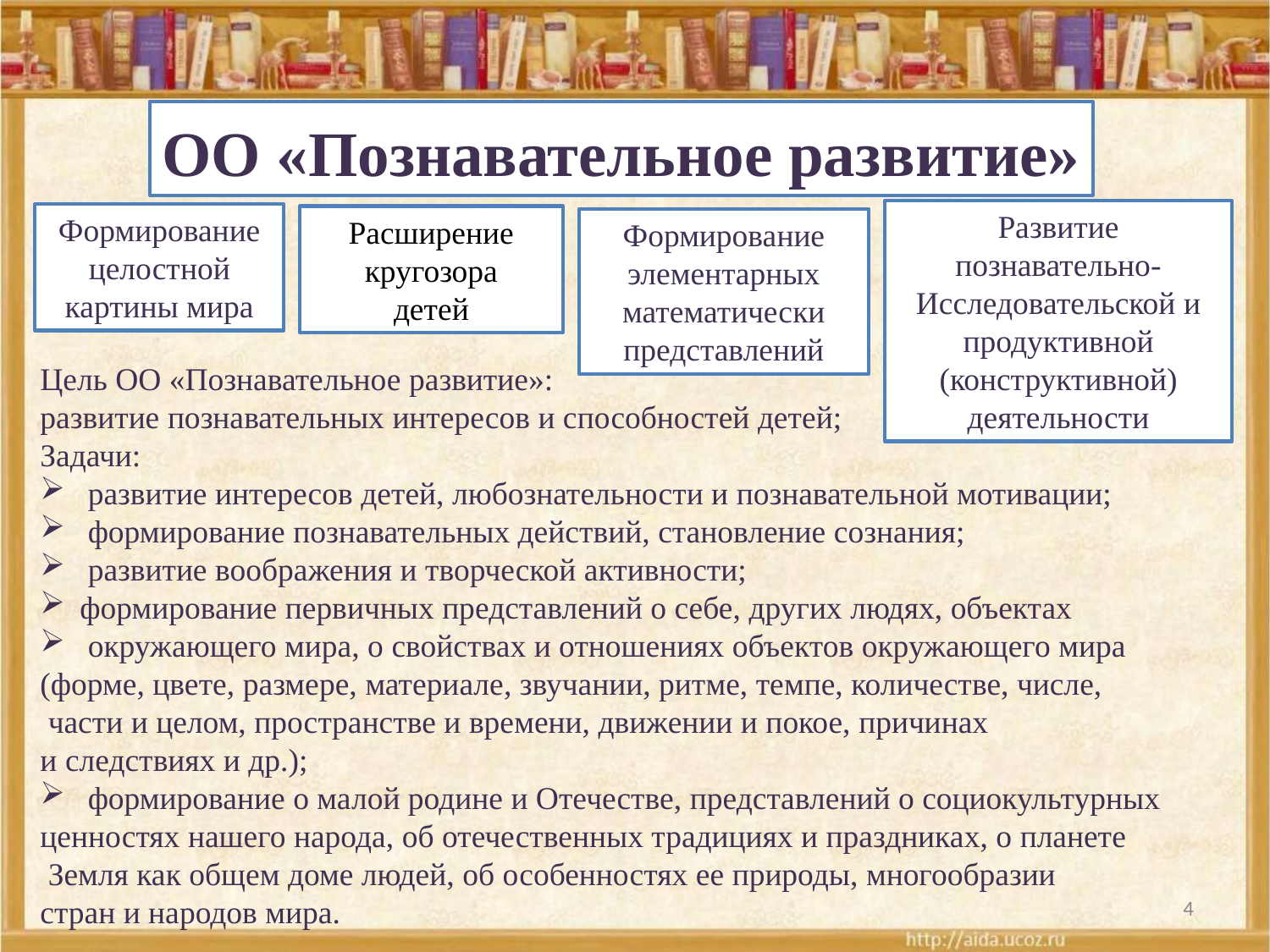

ОО «Познавательное развитие»
Развитие
познавательно-
Исследовательской и
продуктивной
(конструктивной)
деятельности
Формирование
целостной
картины мира
Расширение
кругозора
детей
Формирование
элементарных
математически
представлений
Цель ОО «Познавательное развитие»:
развитие познавательных интересов и способностей детей;
Задачи:
 развитие интересов детей, любознательности и познавательной мотивации;
 формирование познавательных действий, становление сознания;
 развитие воображения и творческой активности;
формирование первичных представлений о себе, других людях, объектах
 окружающего мира, о свойствах и отношениях объектов окружающего мира
(форме, цвете, размере, материале, звучании, ритме, темпе, количестве, числе,
 части и целом, пространстве и времени, движении и покое, причинах
и следствиях и др.);
 формирование о малой родине и Отечестве, представлений о социокультурных
ценностях нашего народа, об отечественных традициях и праздниках, о планете
 Земля как общем доме людей, об особенностях ее природы, многообразии
стран и народов мира.
4